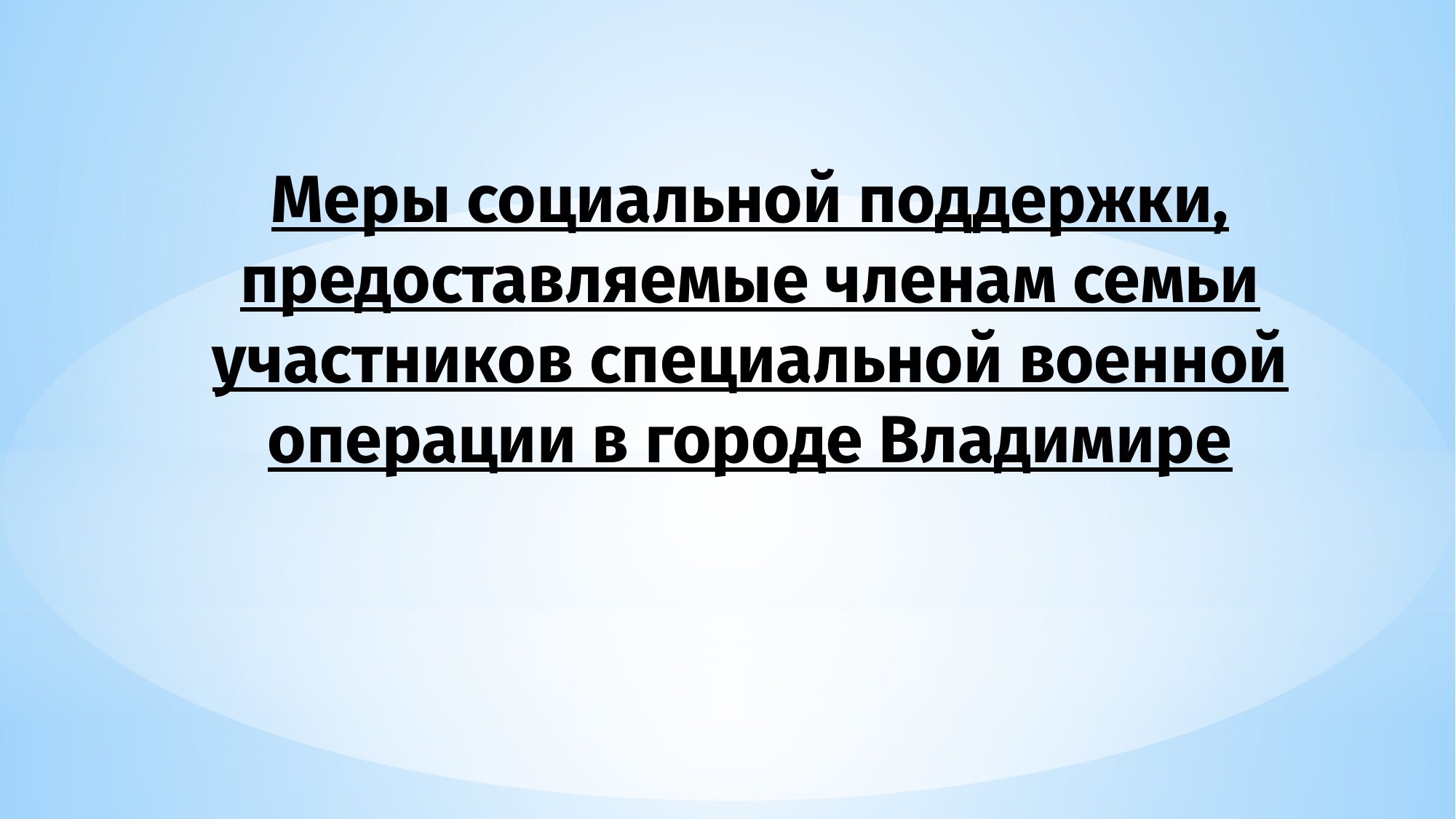

Меры социальной поддержки, предоставляемые членам семьи участников специальной военной операции в городе Владимире